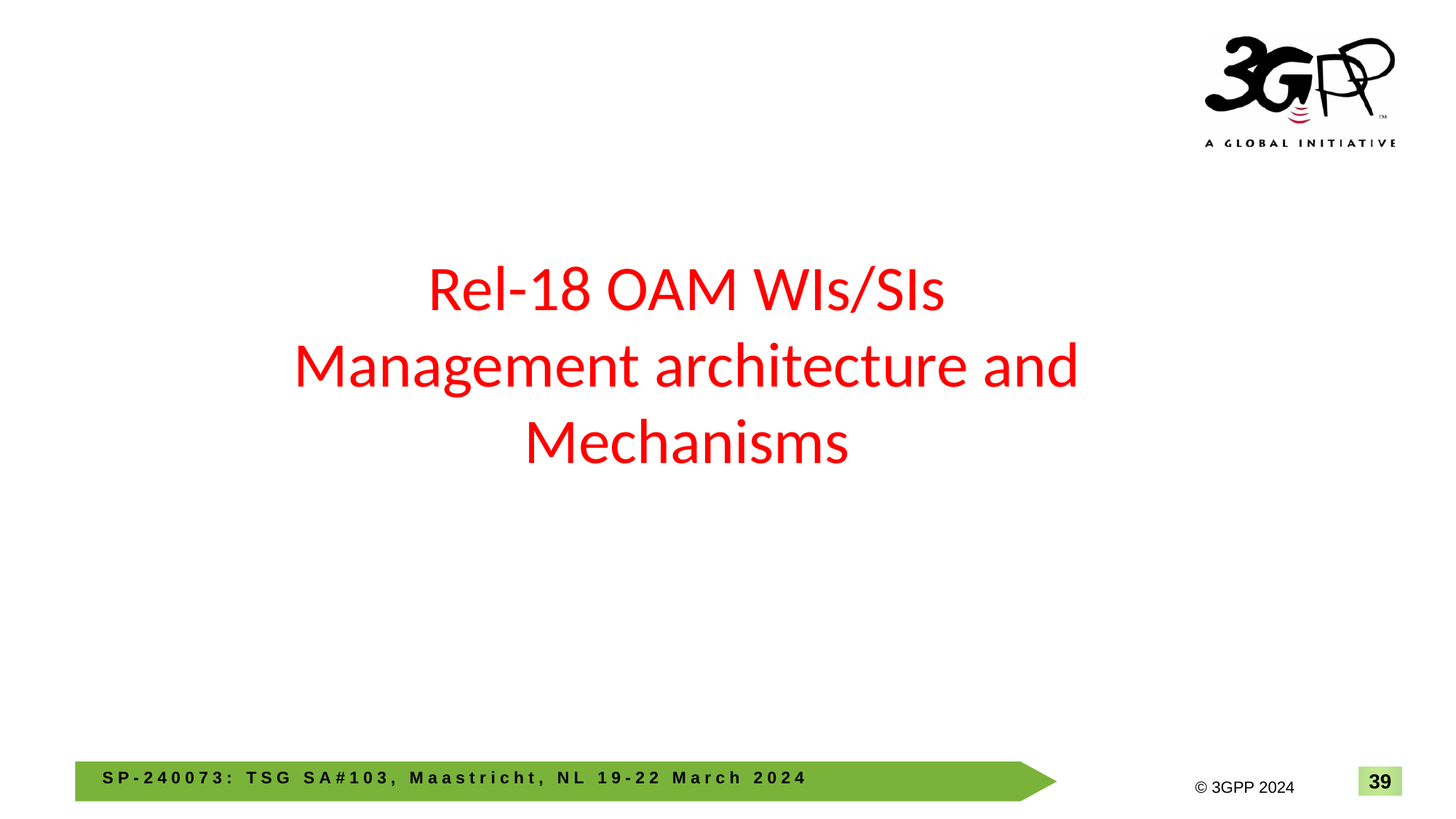

# Rel-18 OAM WIs/SIs Management architecture and Mechanisms